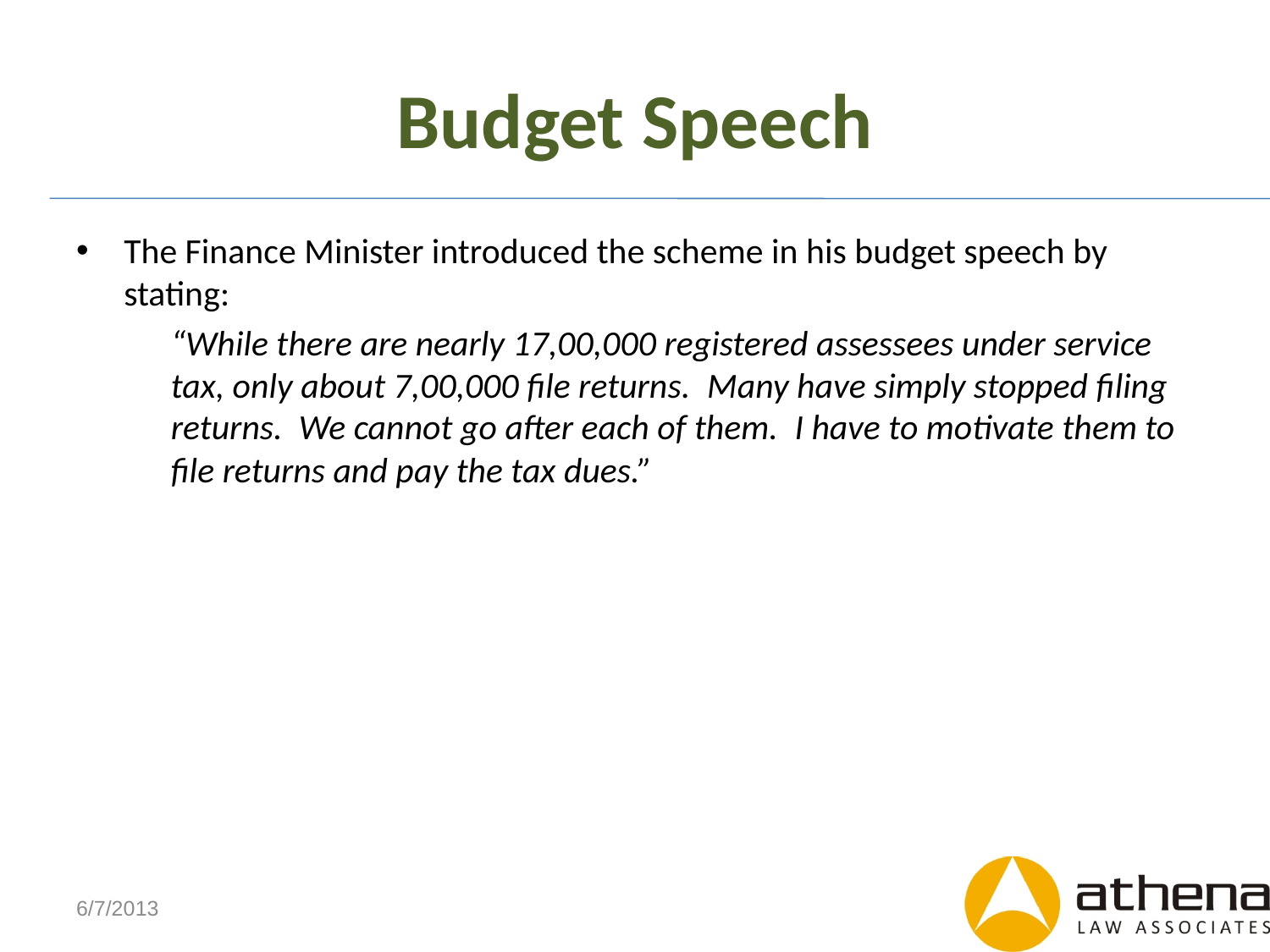

# Budget Speech
The Finance Minister introduced the scheme in his budget speech by stating:
“While there are nearly 17,00,000 registered assessees under service tax, only about 7,00,000 file returns.  Many have simply stopped filing returns.  We cannot go after each of them.  I have to motivate them to file returns and pay the tax dues.”
6/7/2013